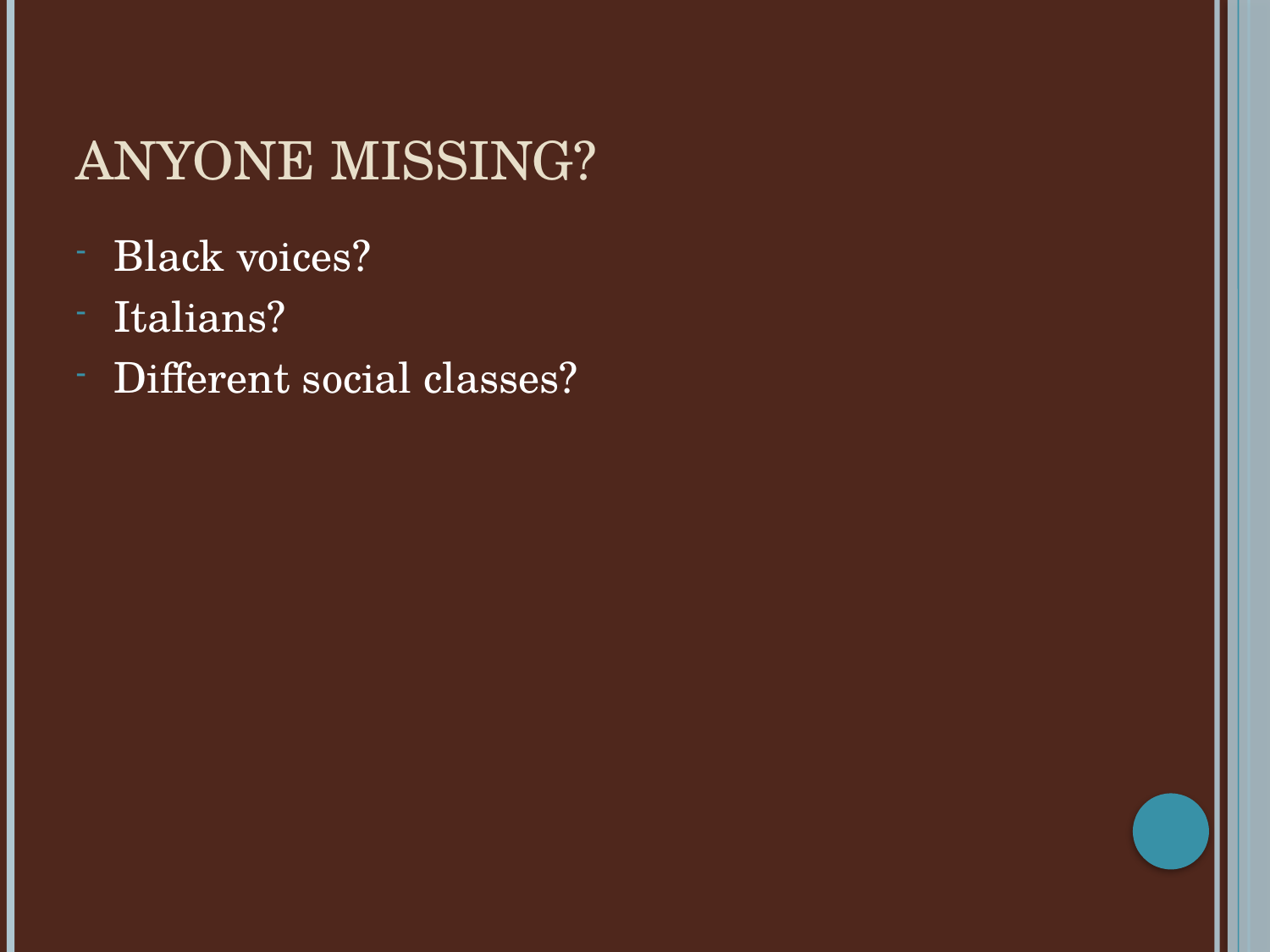

# Anyone Missing?
Black voices?
Italians?
Different social classes?